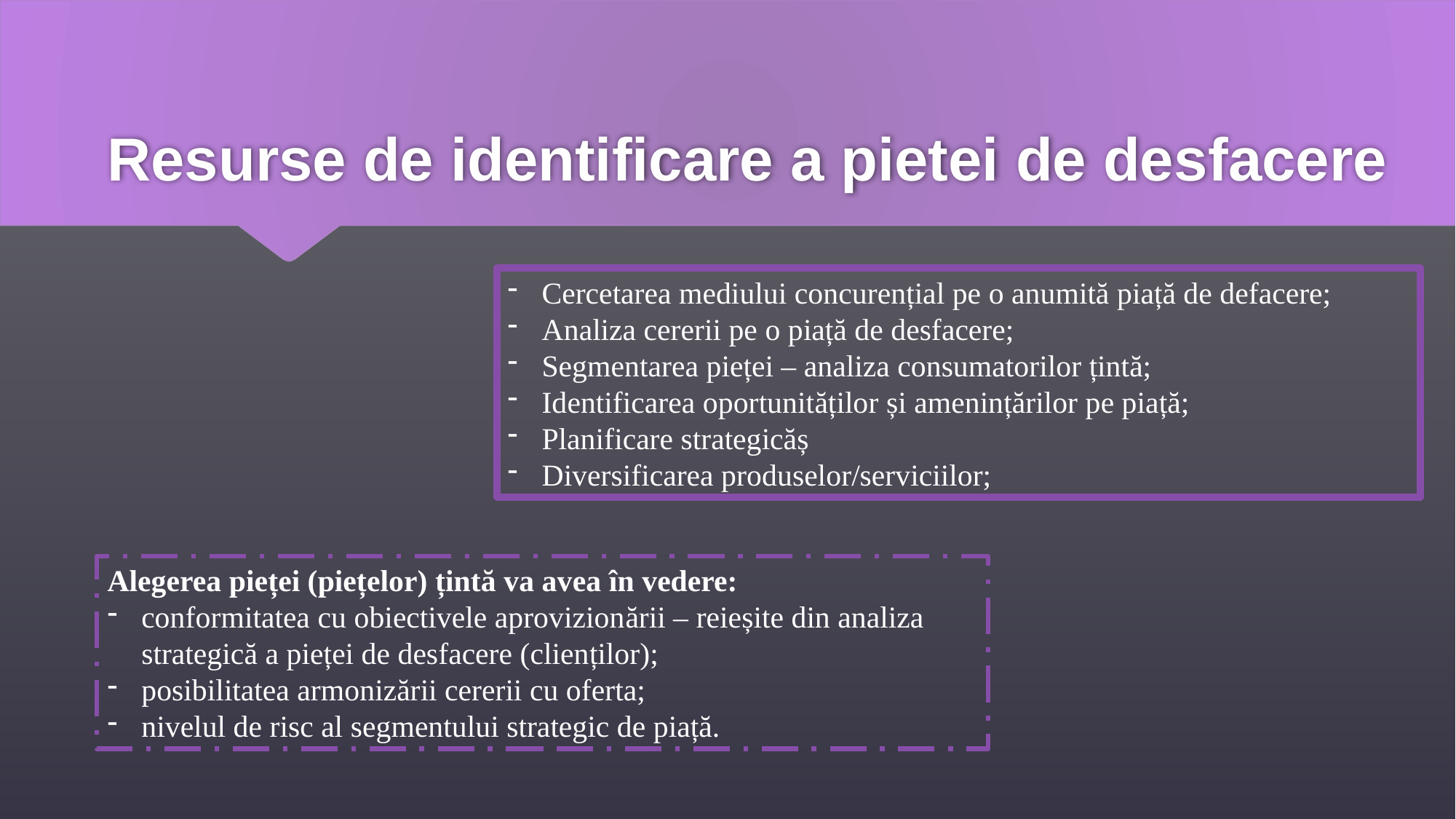

# Resurse de identificare a pietei de desfacere
Cercetarea mediului concurențial pe o anumită piață de defacere;
Analiza cererii pe o piață de desfacere;
Segmentarea pieței – analiza consumatorilor țintă;
Identificarea oportunităților și amenințărilor pe piață;
Planificare strategicăș
Diversificarea produselor/serviciilor;
Alegerea pieței (piețelor) țintă va avea în vedere:
conformitatea cu obiectivele aprovizionării – reieșite din analiza strategică a pieței de desfacere (clienților);
posibilitatea armonizării cererii cu oferta;
nivelul de risc al segmentului strategic de piață.